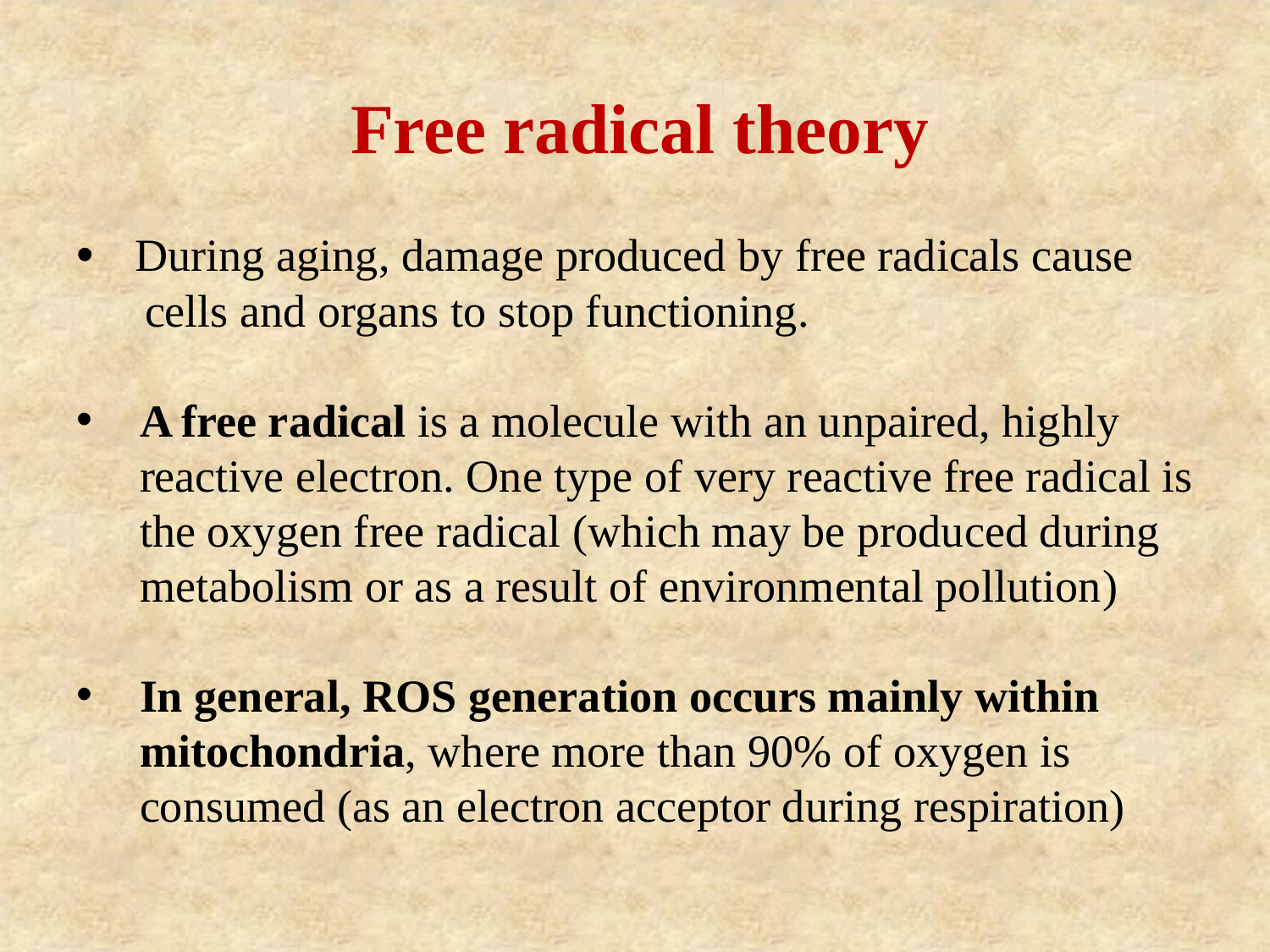

Free radical theory

•   During aging, damage produced by free radicals cause
      cells and organs to stop functioning.

A free radical is a molecule with an unpaired, highly reactive electron. One type of very reactive free radical is the oxygen free radical (which may be produced during metabolism or as a result of environmental pollution)

In general, ROS generation occurs mainly within mitochondria, where more than 90% of oxygen is consumed (as an electron acceptor during respiration)